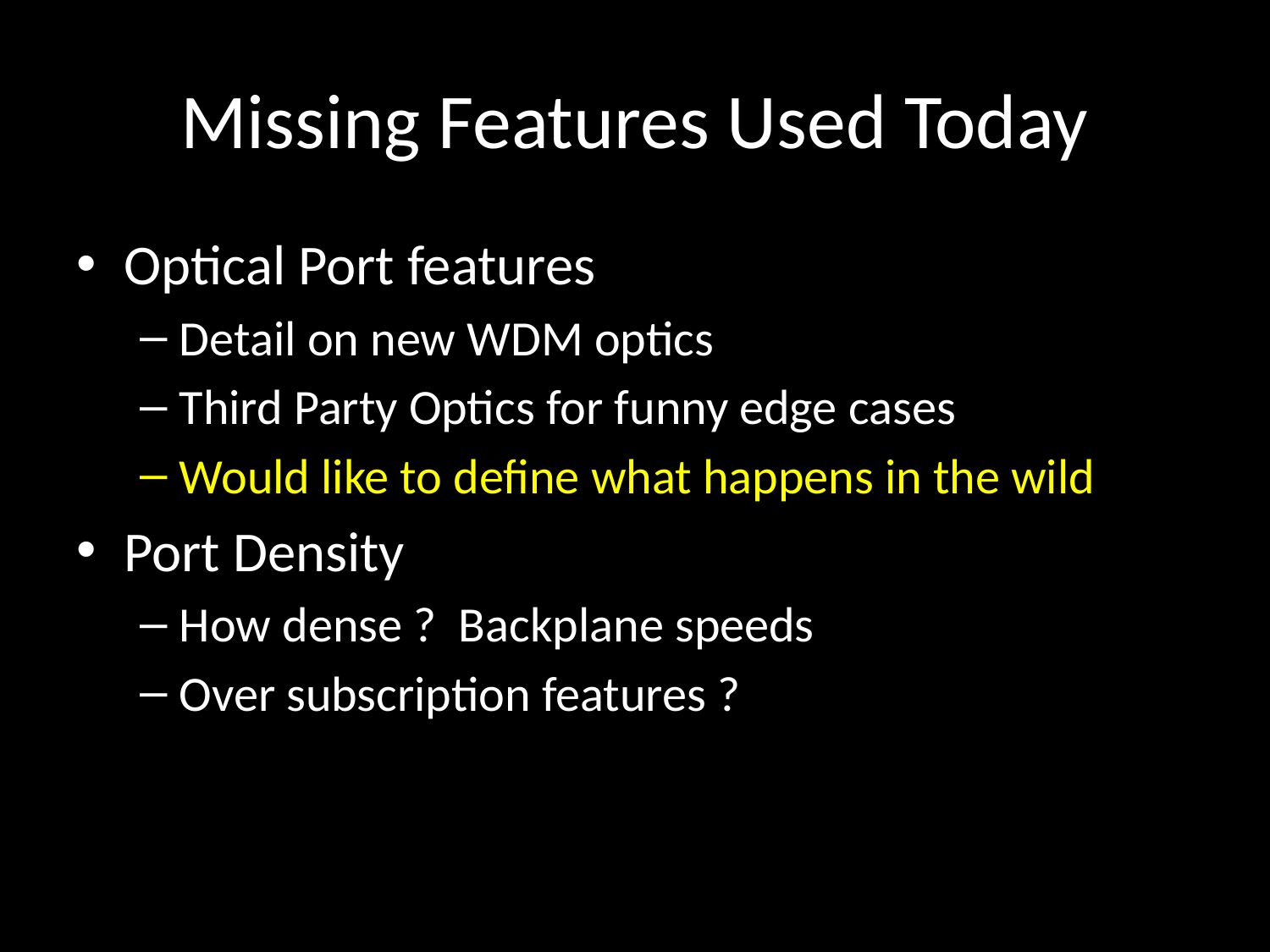

# Missing Features Used Today
Optical Port features
Detail on new WDM optics
Third Party Optics for funny edge cases
Would like to define what happens in the wild
Port Density
How dense ?  Backplane speeds
Over subscription features ?